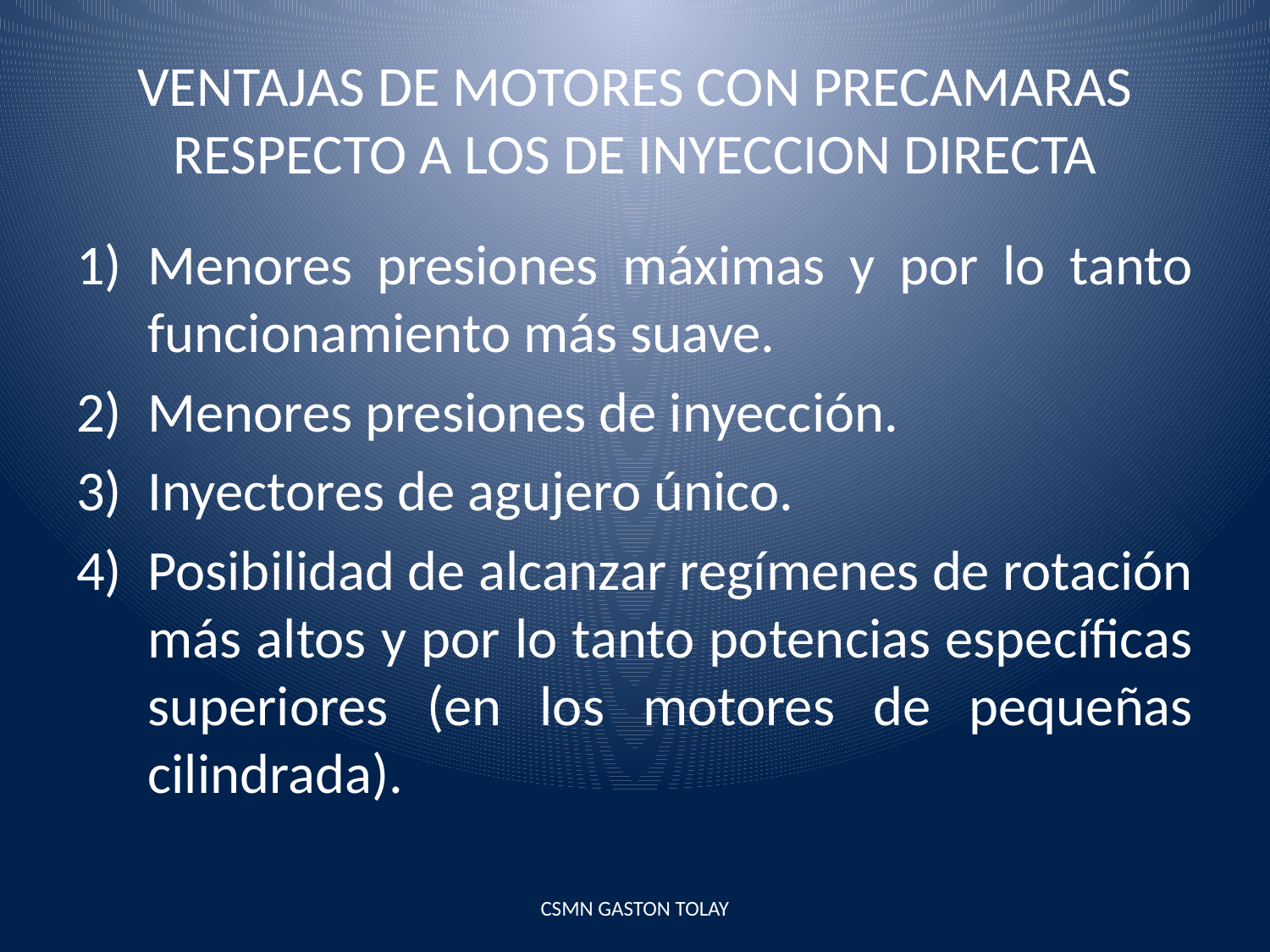

# VENTAJAS DE MOTORES CON PRECAMARAS RESPECTO A LOS DE INYECCION DIRECTA
Menores presiones máximas y por lo tanto funcionamiento más suave.
Menores presiones de inyección.
Inyectores de agujero único.
Posibilidad de alcanzar regímenes de rotación más altos y por lo tanto potencias específicas superiores (en los motores de pequeñas cilindrada).
CSMN GASTON TOLAY